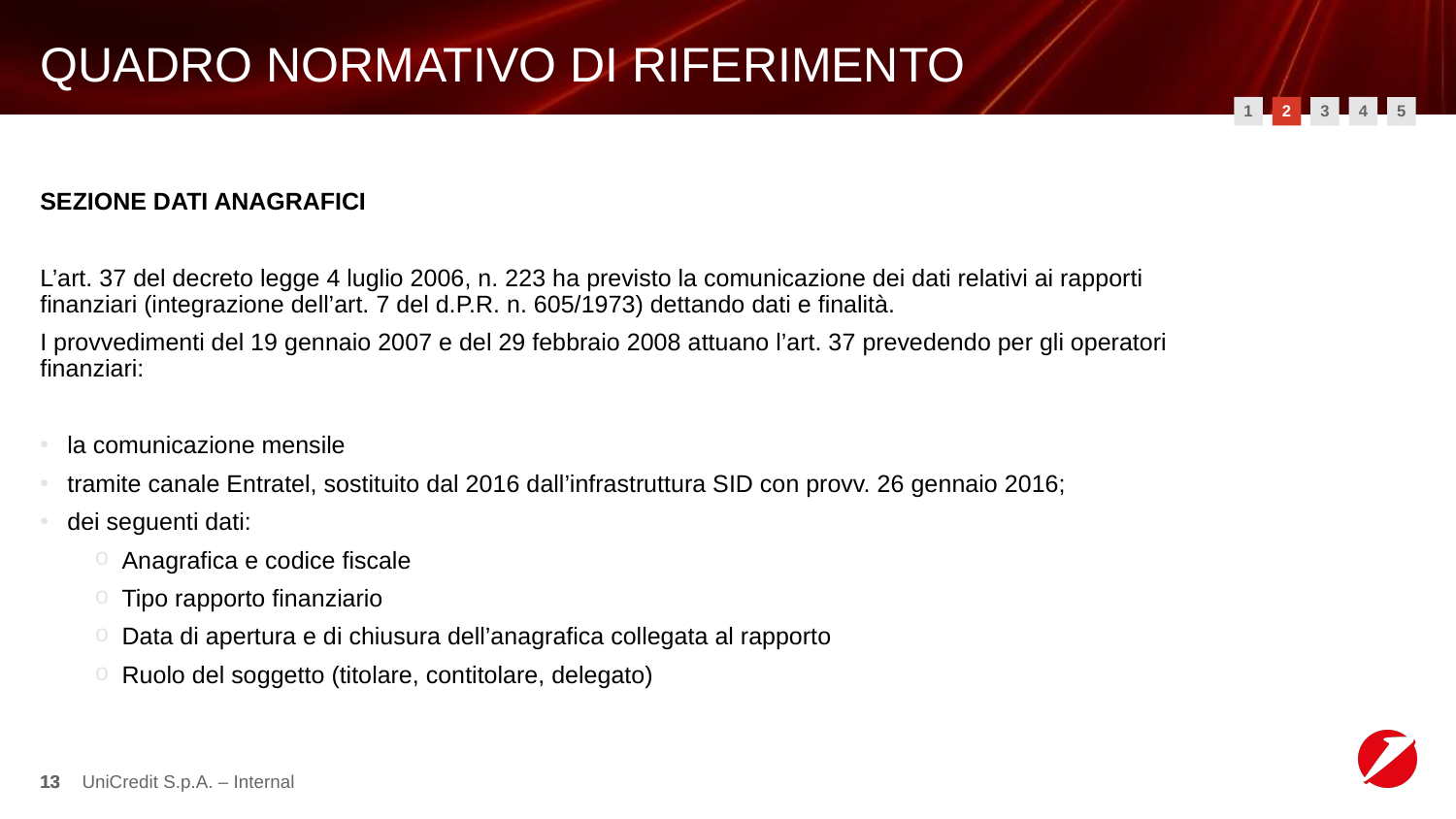

# QUADRO NORMATIVO DI RIFERIMENTO
1
2
4
3
5

SEZIONE DATI ANAGRAFICI

L’art. 37 del decreto legge 4 luglio 2006, n. 223 ha previsto la comunicazione dei dati relativi ai rapporti finanziari (integrazione dell’art. 7 del d.P.R. n. 605/1973) dettando dati e finalità.
I provvedimenti del 19 gennaio 2007 e del 29 febbraio 2008 attuano l’art. 37 prevedendo per gli operatori finanziari:

la comunicazione mensile
tramite canale Entratel, sostituito dal 2016 dall’infrastruttura SID con provv. 26 gennaio 2016;
dei seguenti dati:
Anagrafica e codice fiscale
Tipo rapporto finanziario
Data di apertura e di chiusura dell’anagrafica collegata al rapporto
Ruolo del soggetto (titolare, contitolare, delegato)

UniCredit S.p.A. – Internal